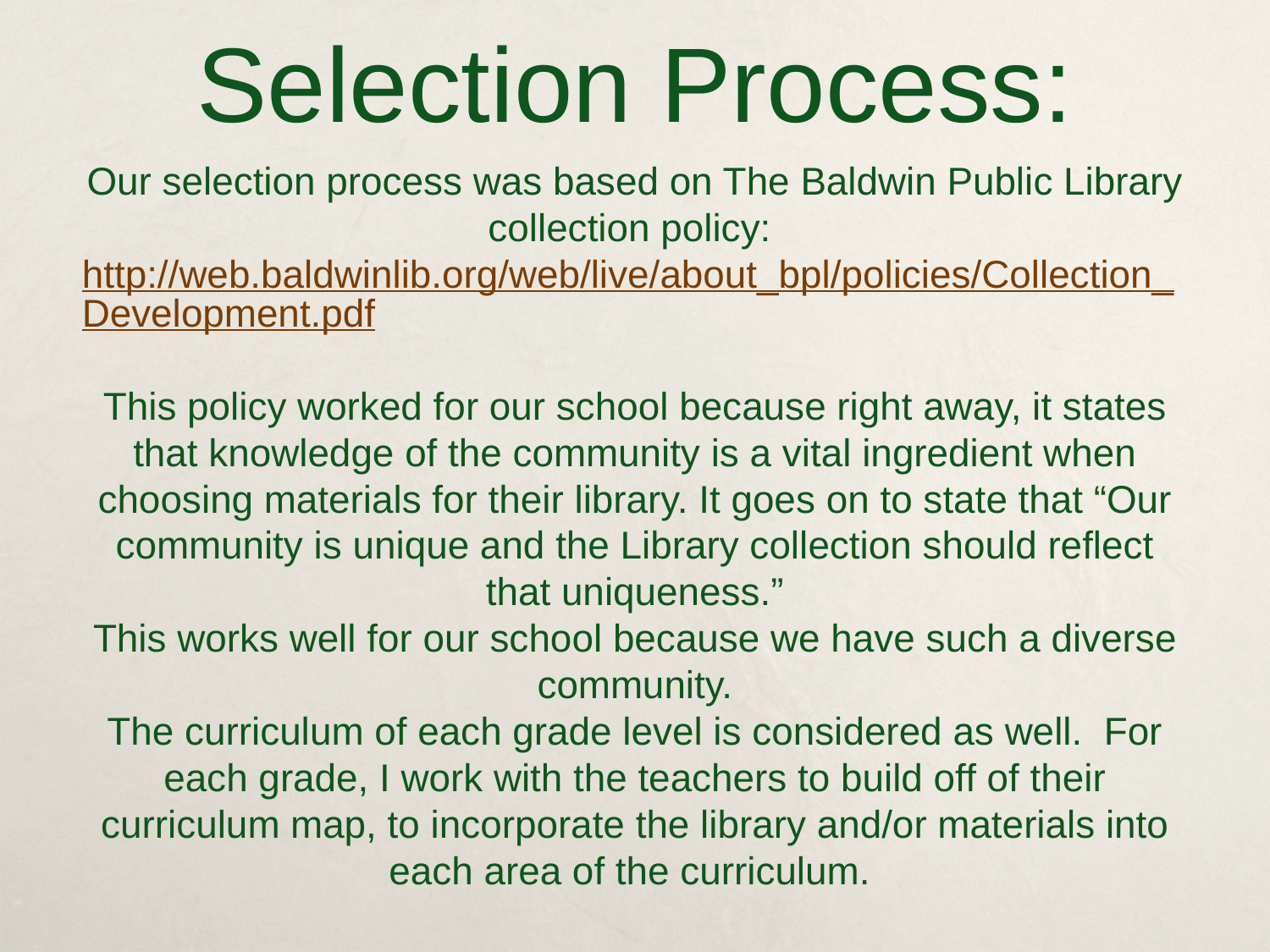

# Selection Process:
Our selection process was based on The Baldwin Public Library collection policy: http://web.baldwinlib.org/web/live/about_bpl/policies/Collection_Development.pdf

This policy worked for our school because right away, it states that knowledge of the community is a vital ingredient when choosing materials for their library. It goes on to state that “Our community is unique and the Library collection should reflect that uniqueness.”
This works well for our school because we have such a diverse community.
The curriculum of each grade level is considered as well.  For each grade, I work with the teachers to build off of their curriculum map, to incorporate the library and/or materials into each area of the curriculum.